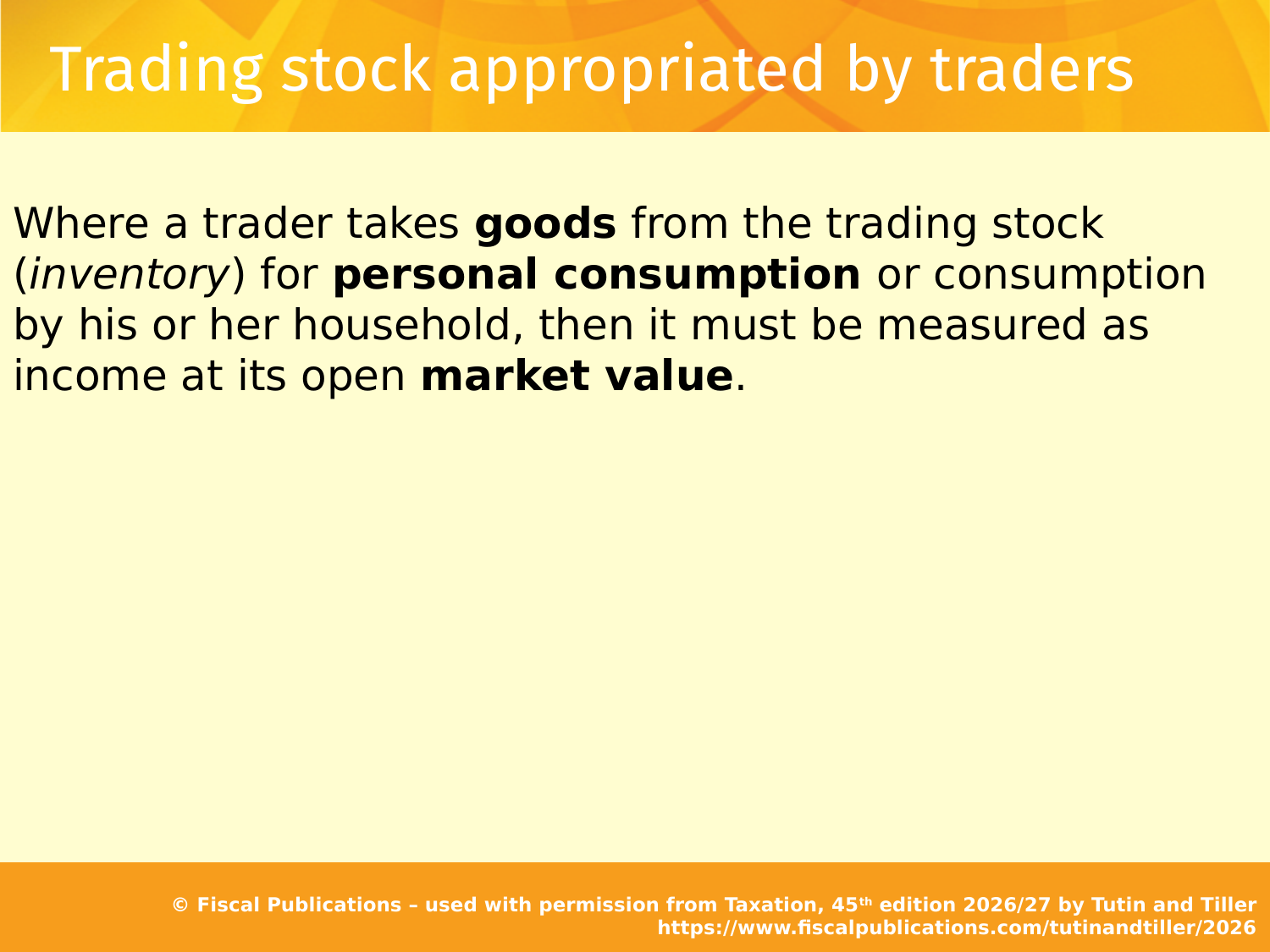

# Trading stock appropriated by traders

Where a trader takes goods from the trading stock (inventory) for personal consumption or consumption by his or her household, then it must be measured as income at its open market value.